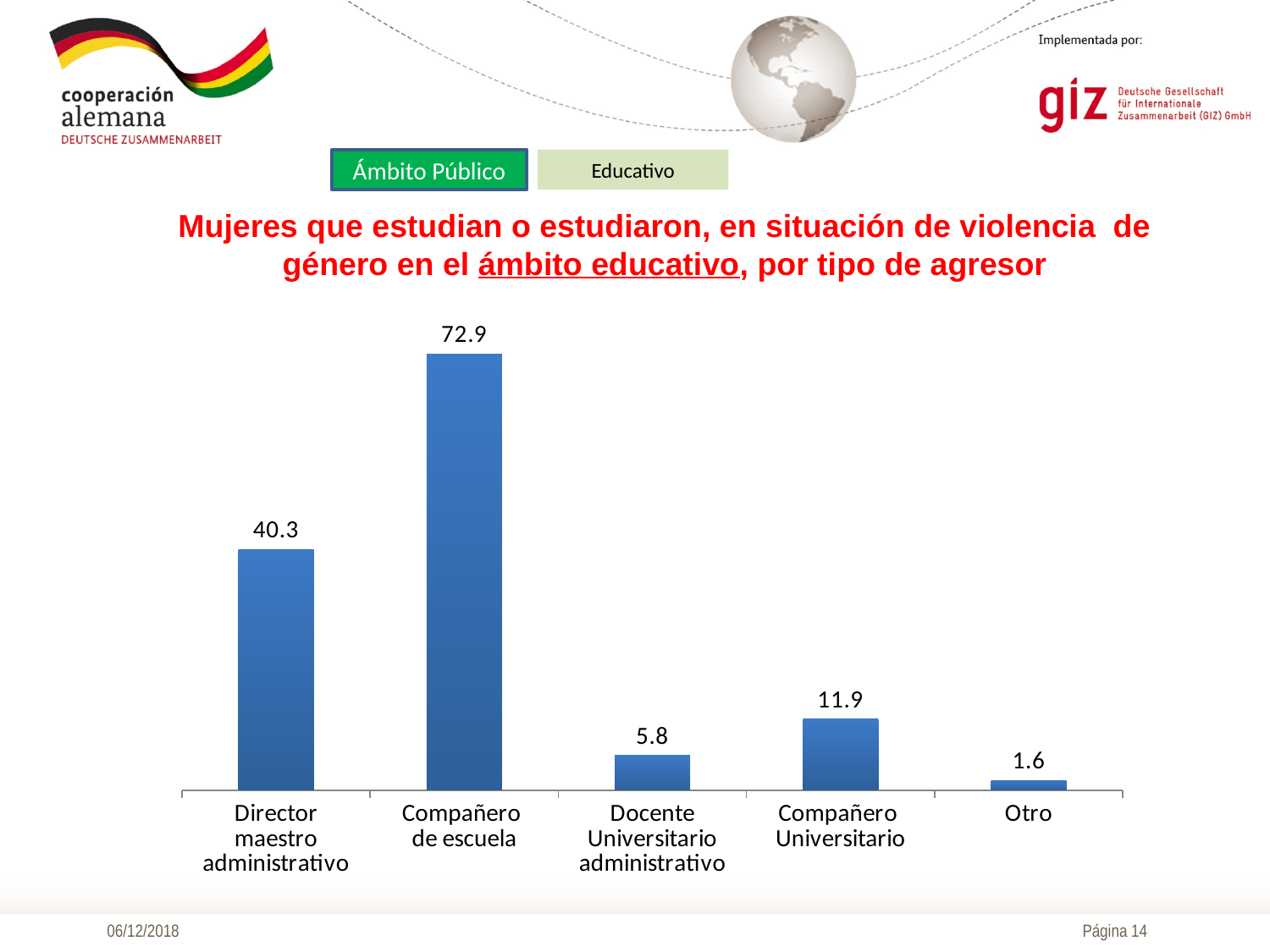

Ámbito Público
Educativo
Mujeres que estudian o estudiaron, en situación de violencia  de género en el ámbito educativo, por tipo de agresor

### Chart

| Category | Agresores |
|---|---|
| Director
maestro
administrativo | 40.27363684332877 |
| Compañero
de escuela | 72.9197493053685 |
| Docente Universitario
administrativo | 5.811611877183984 |
| Compañero
Universitario | 11.901076355961285 |
| Otro | 1.6219138251041487 |
06/12/2018